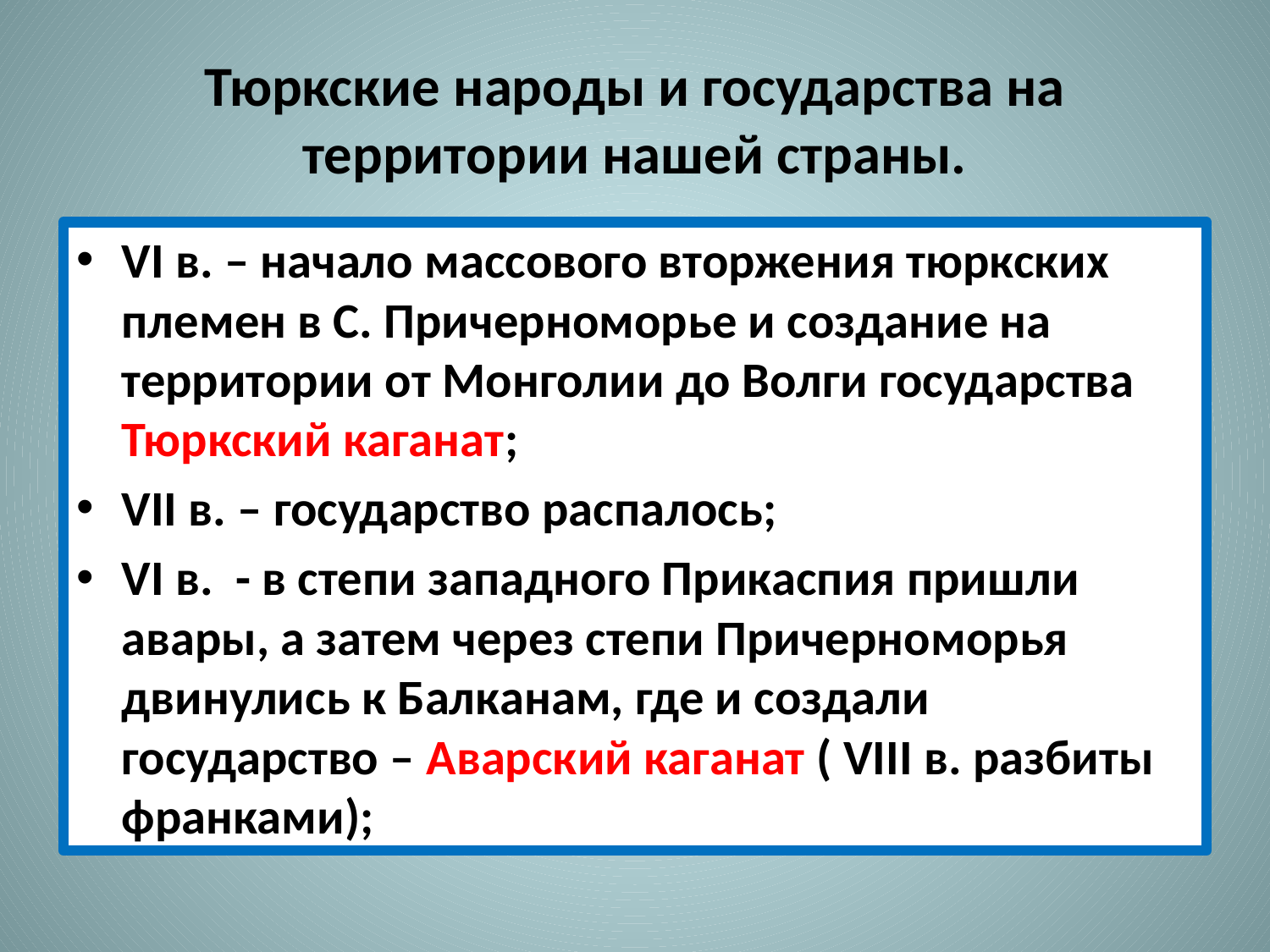

# Тюркские народы и государства на территории нашей страны.
VI в. – начало массового вторжения тюркских племен в С. Причерноморье и создание на территории от Монголии до Волги государства Тюркский каганат;
VII в. – государство распалось;
VI в.  - в степи западного Прикаспия пришли авары, а затем через степи Причерноморья двинулись к Балканам, где и создали государство – Аварский каганат ( VIII в. разбиты франками);